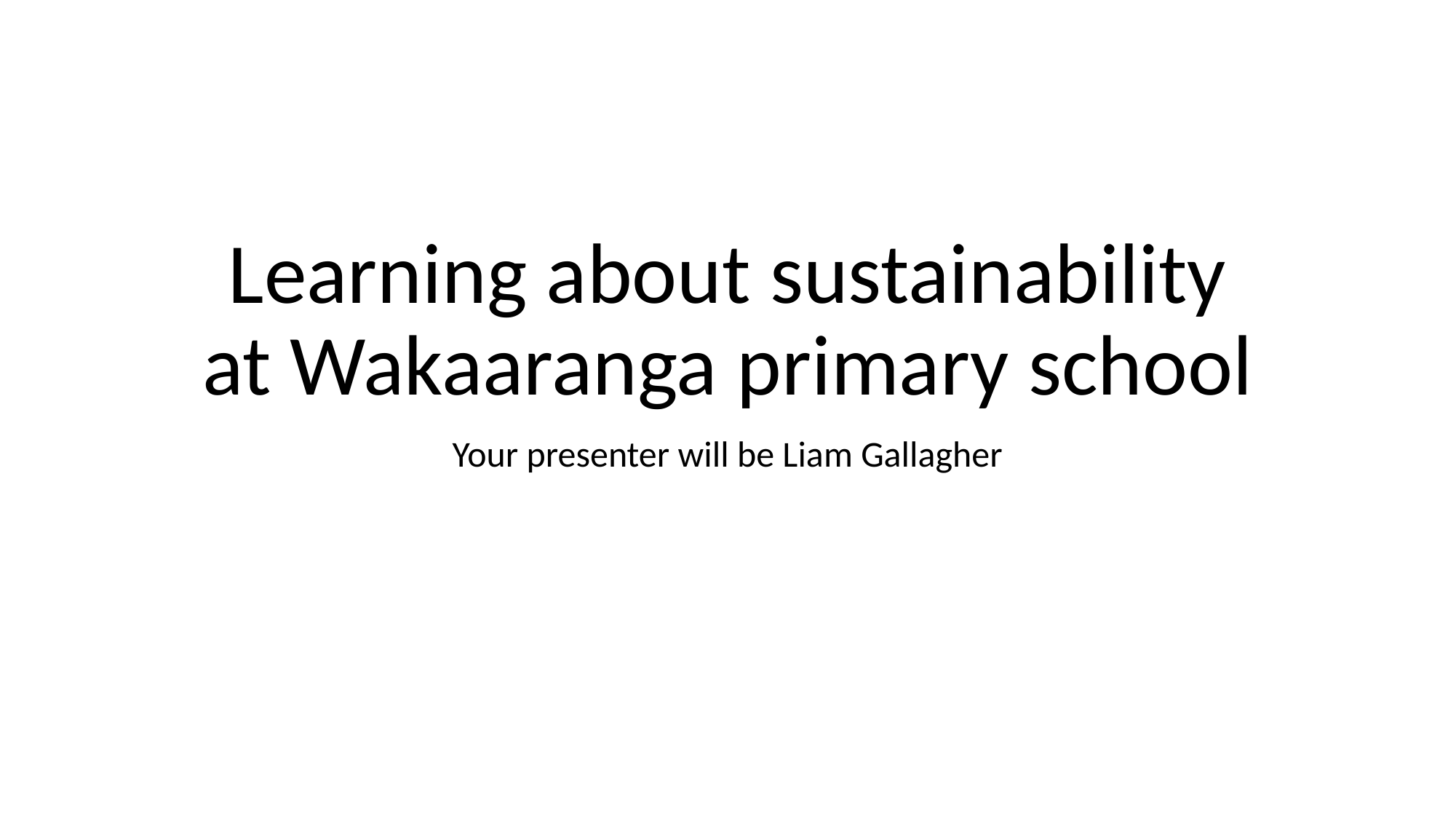

# Learning about sustainability at Wakaaranga primary school
Your presenter will be Liam Gallagher